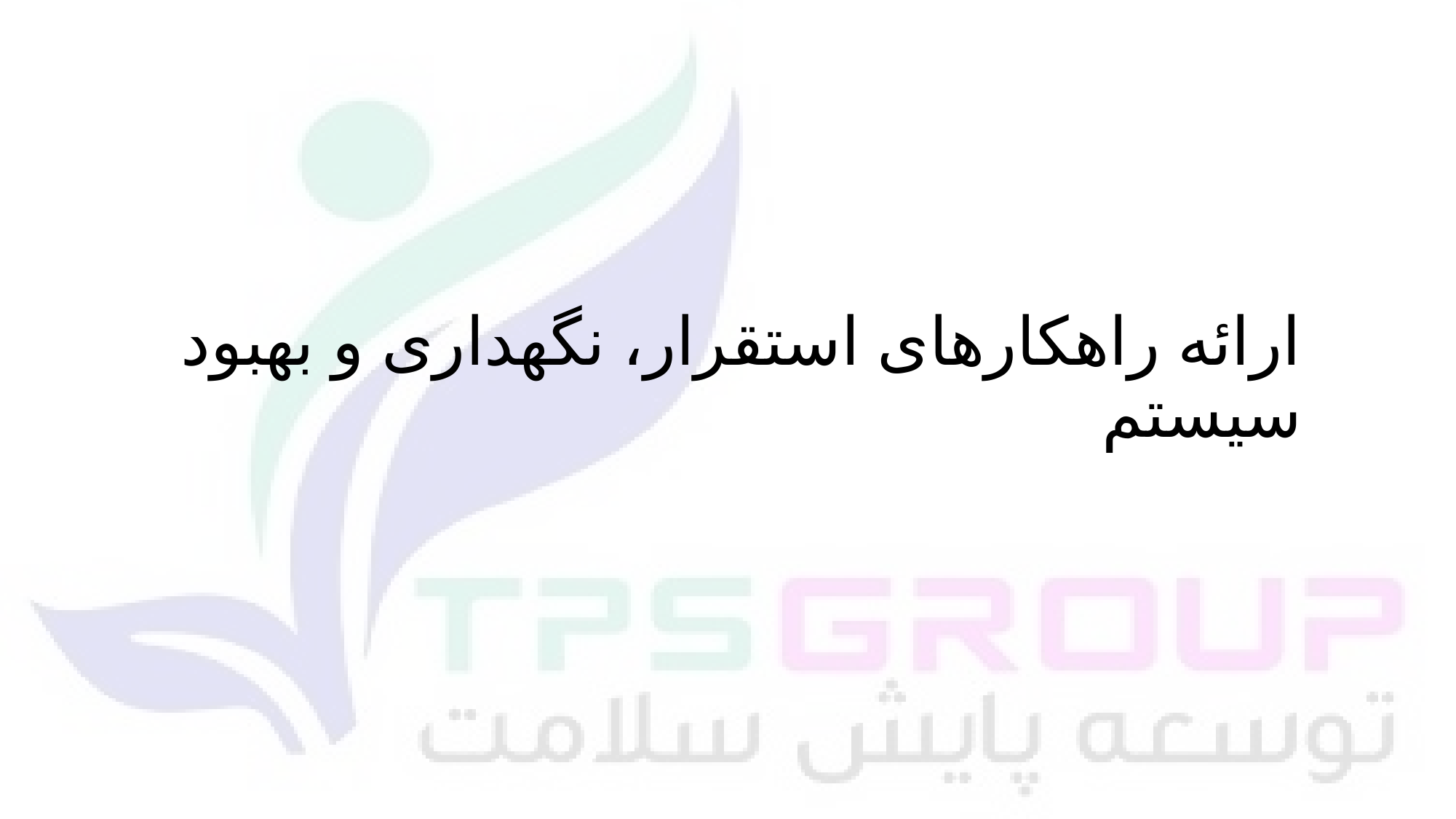

# ارائه راهکارهای استقرار، نگهداری و بهبود سیستم